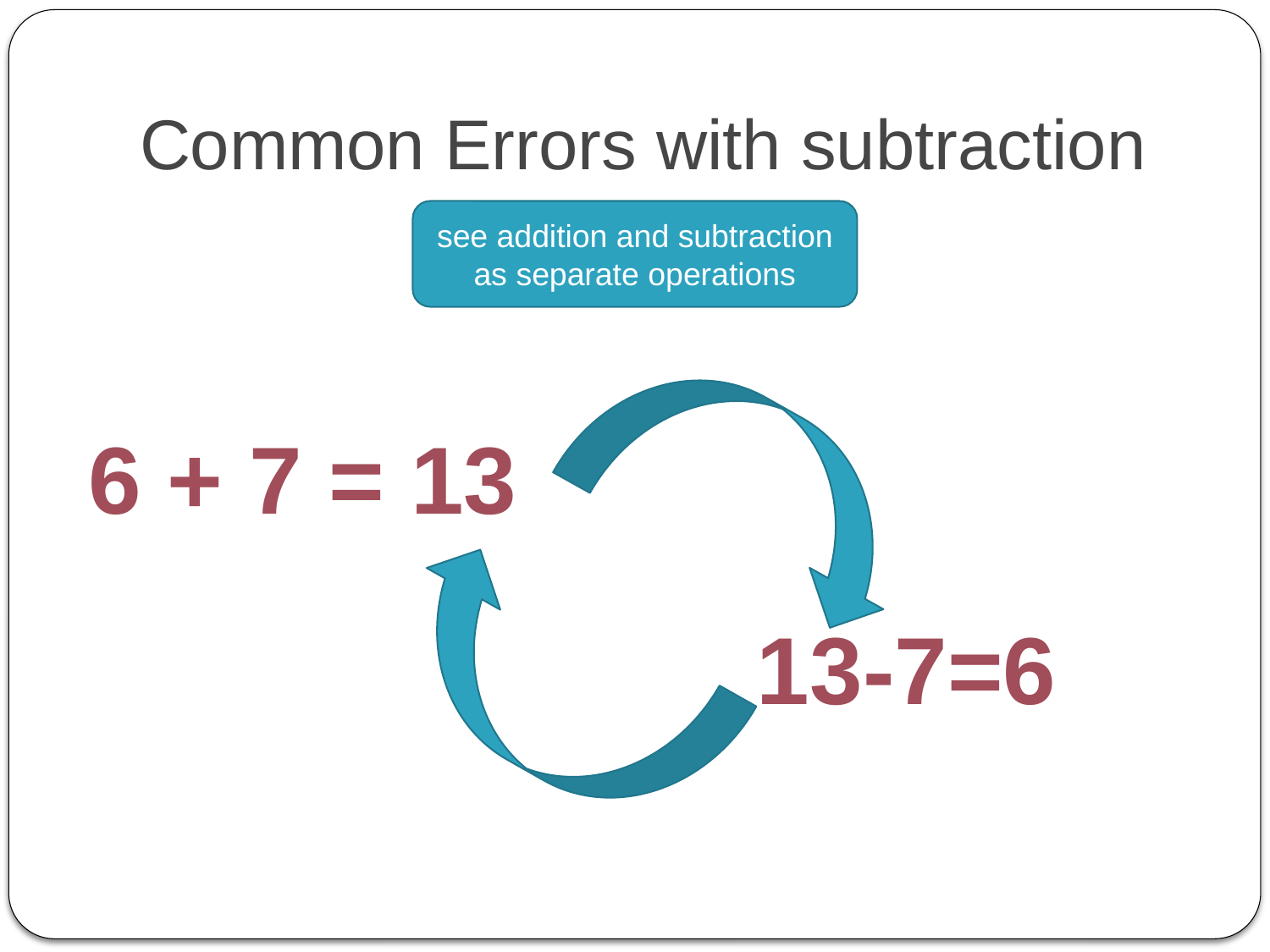

# Common Errors with subtraction
see addition and subtraction as separate operations

6 + 7 = 13
13-7=6